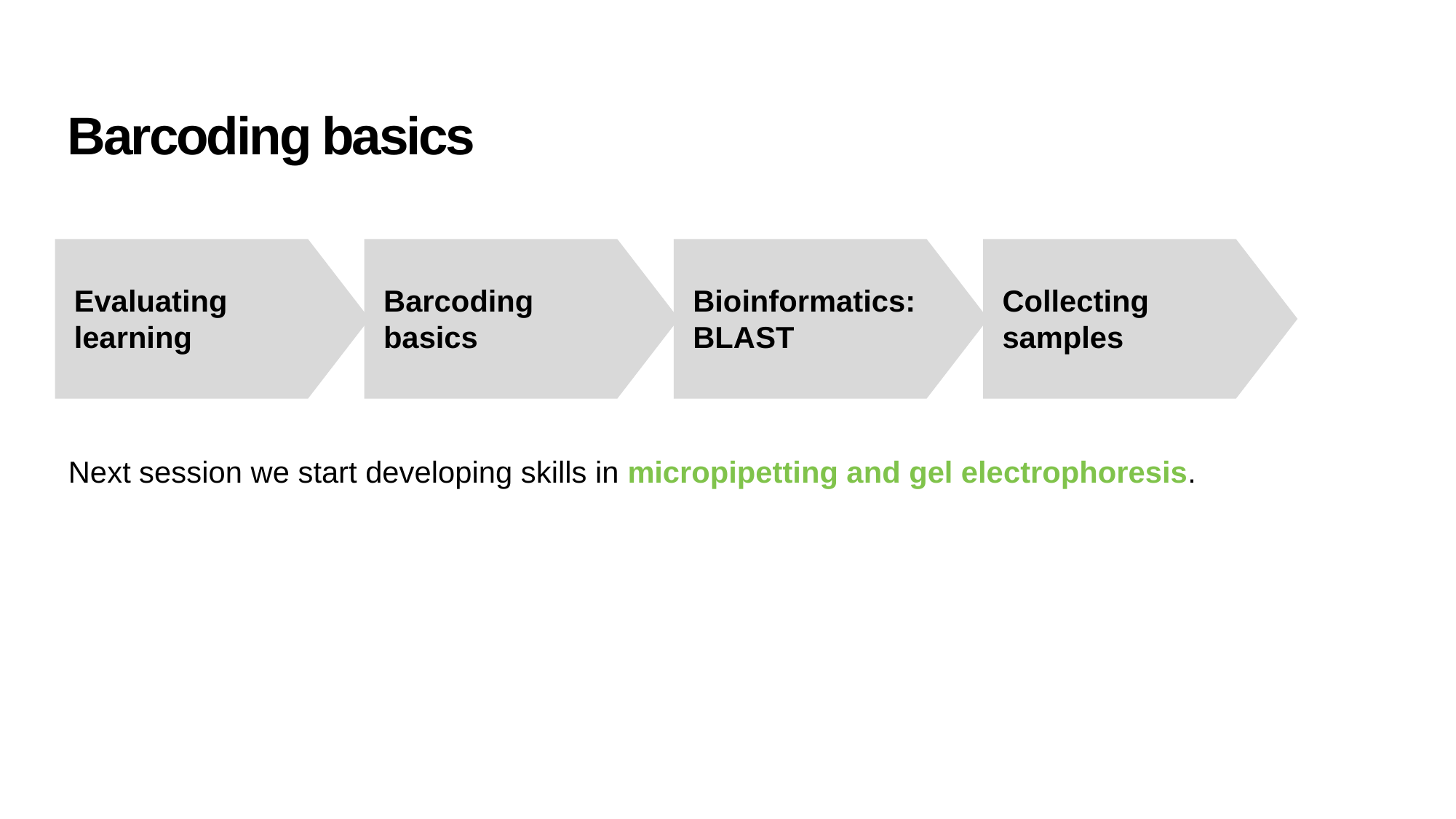

# Barcoding basics

Evaluating learning
Barcoding basics
Bioinformatics:
BLAST
Collecting samples
Next session we start developing skills in micropipetting and gel electrophoresis.